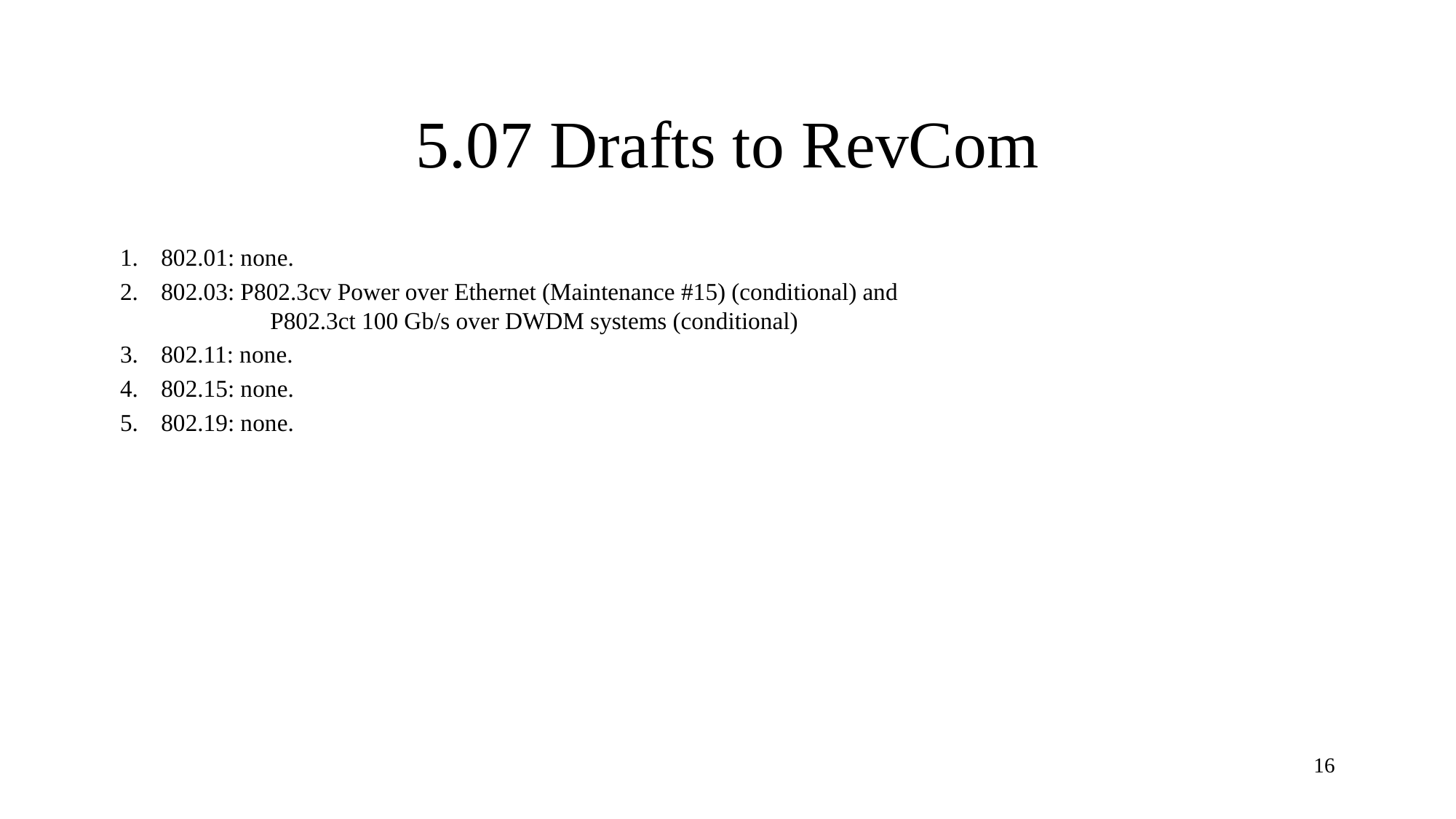

# 5.07 Drafts to RevCom
802.01: none.
802.03: P802.3cv Power over Ethernet (Maintenance #15) (conditional) and
	P802.3ct 100 Gb/s over DWDM systems (conditional)
802.11: none.
802.15: none.
802.19: none.
16